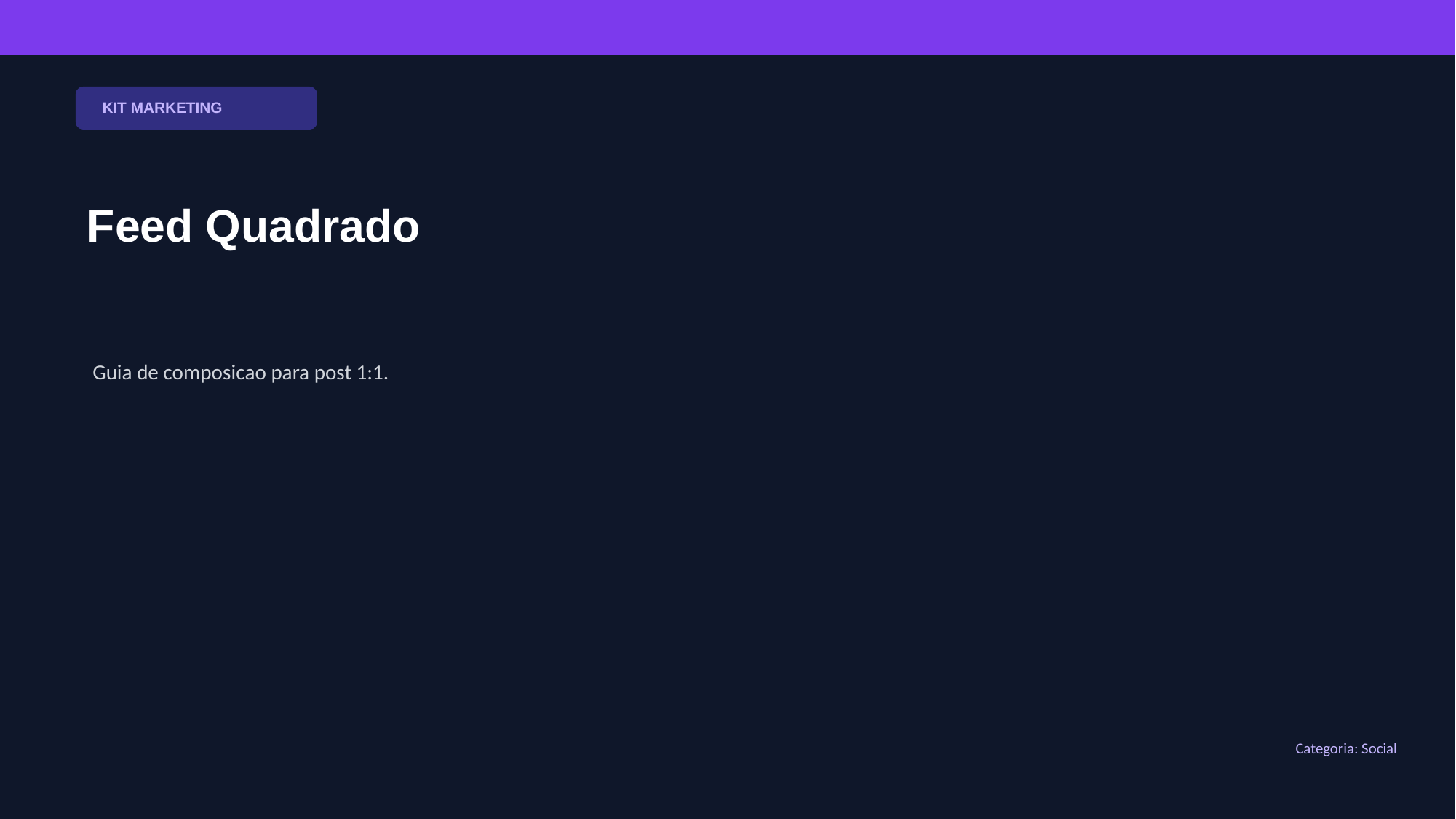

KIT MARKETING
Feed Quadrado
Guia de composicao para post 1:1.
Categoria: Social